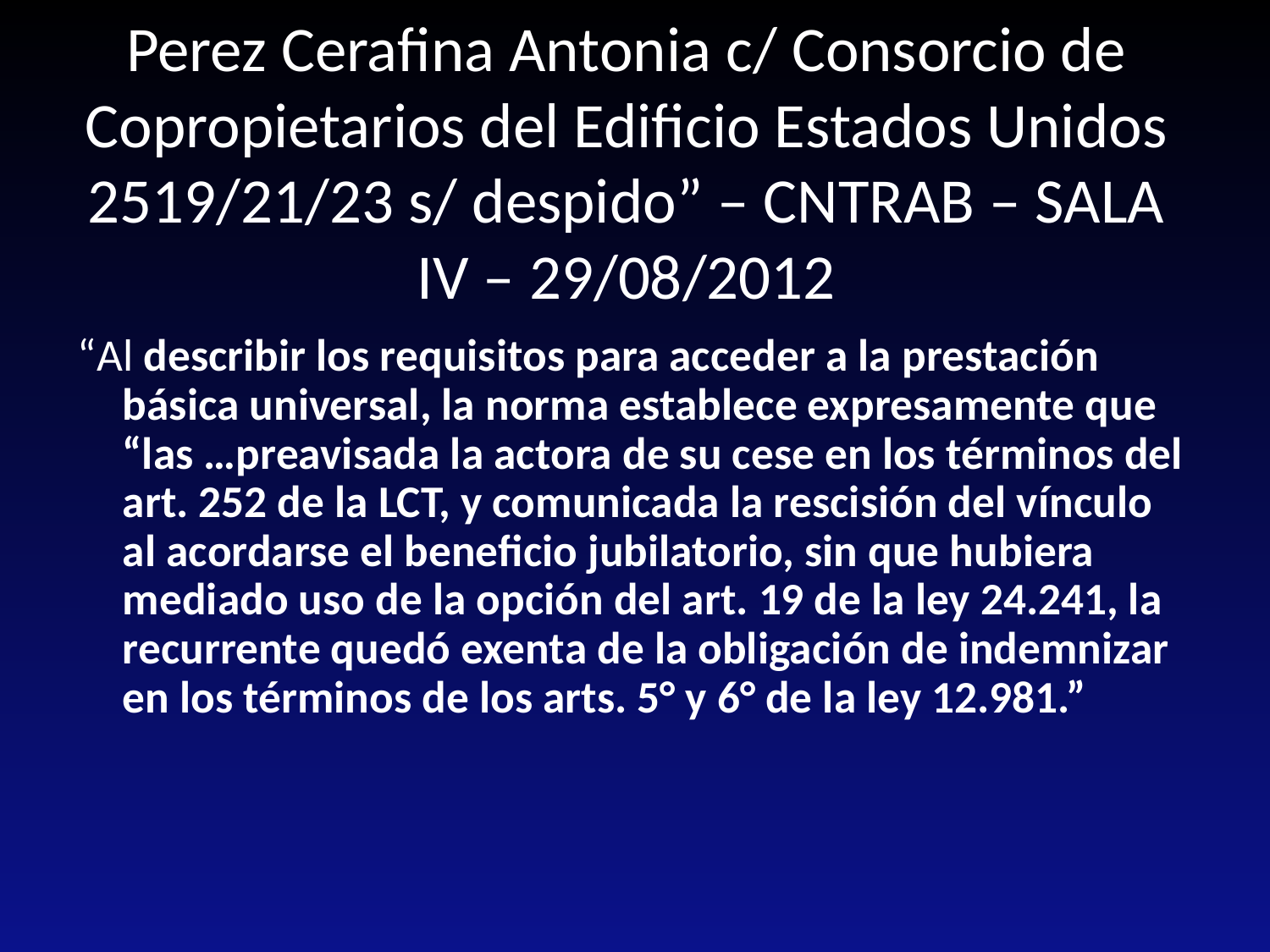

# Perez Cerafina Antonia c/ Consorcio de Copropietarios del Edificio Estados Unidos 2519/21/23 s/ despido” – CNTRAB – SALA IV – 29/08/2012
“Al describir los requisitos para acceder a la prestación básica universal, la norma establece expresamente que “las …preavisada la actora de su cese en los términos del art. 252 de la LCT, y comunicada la rescisión del vínculo al acordarse el beneficio jubilatorio, sin que hubiera mediado uso de la opción del art. 19 de la ley 24.241, la recurrente quedó exenta de la obligación de indemnizar en los términos de los arts. 5° y 6° de la ley 12.981.”